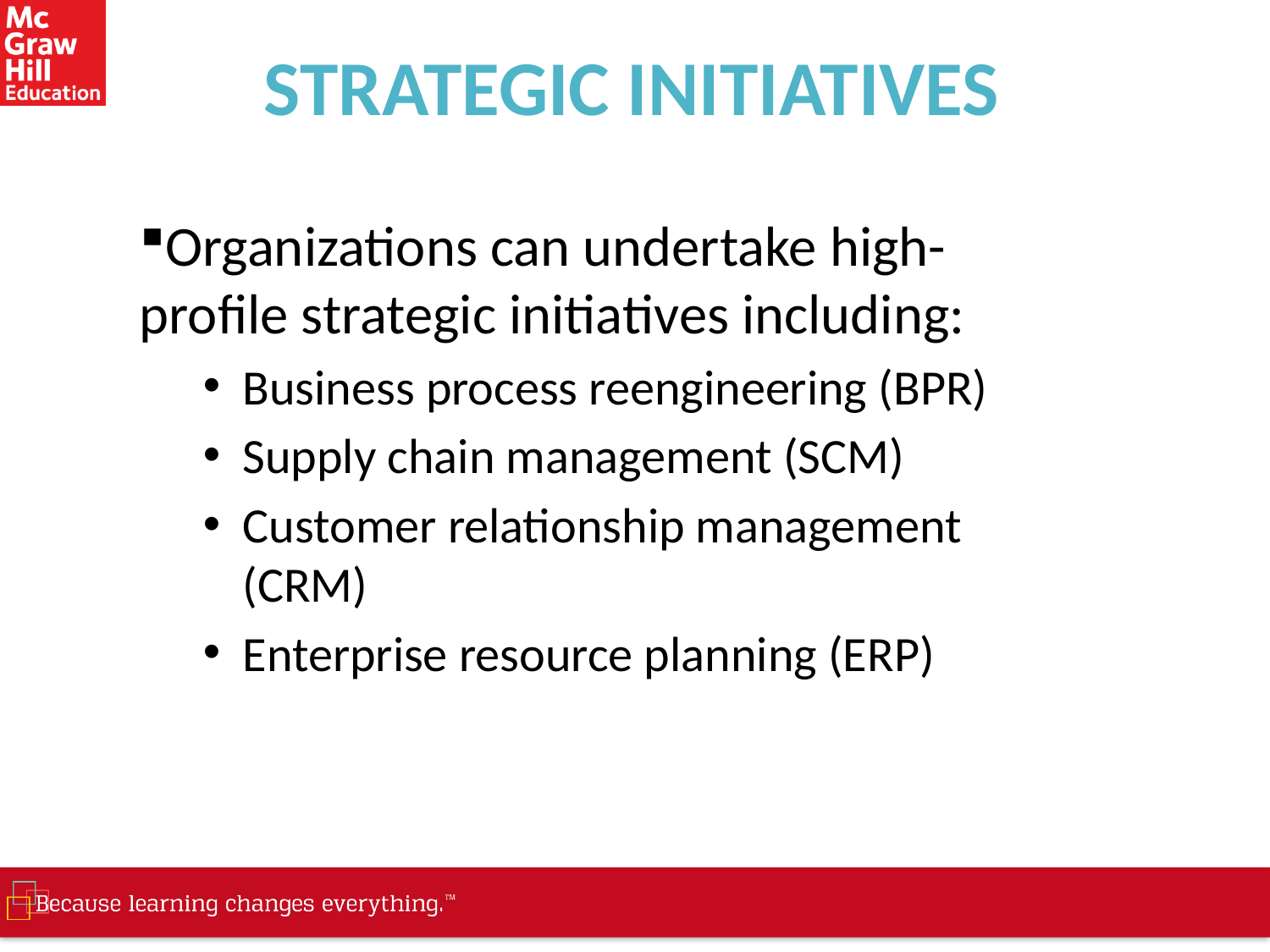

# STRATEGIC INITIATIVES
Organizations can undertake high-profile strategic initiatives including:
Business process reengineering (BPR)
Supply chain management (SCM)
Customer relationship management (CRM)
Enterprise resource planning (ERP)